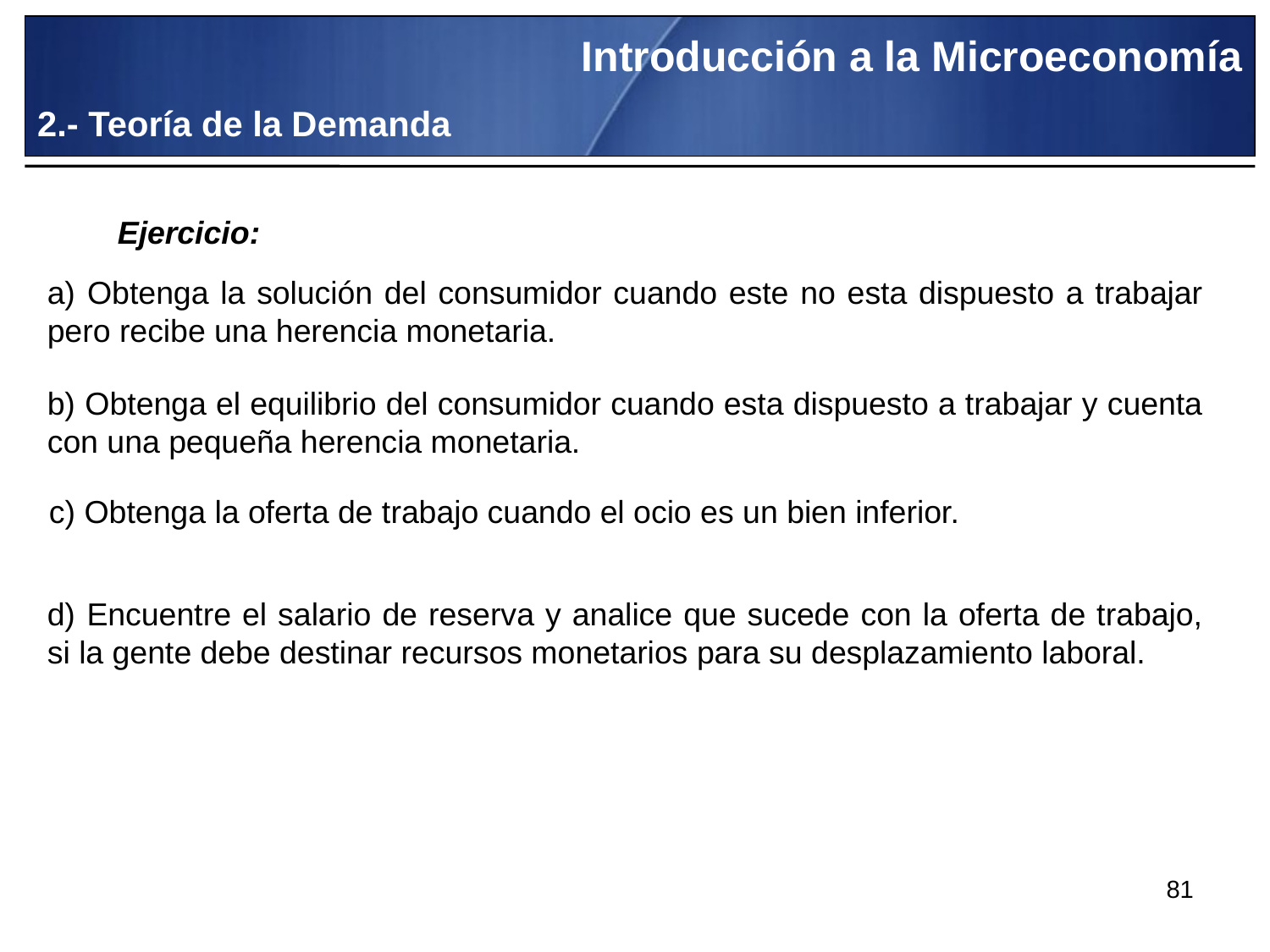

Introducción a la Microeconomía
2.- Teoría de la Demanda

Ejercicio:
a) Obtenga la solución del consumidor cuando este no esta dispuesto a trabajar pero recibe una herencia monetaria.
b) Obtenga el equilibrio del consumidor cuando esta dispuesto a trabajar y cuenta con una pequeña herencia monetaria.
c) Obtenga la oferta de trabajo cuando el ocio es un bien inferior.
d) Encuentre el salario de reserva y analice que sucede con la oferta de trabajo, si la gente debe destinar recursos monetarios para su desplazamiento laboral.
81